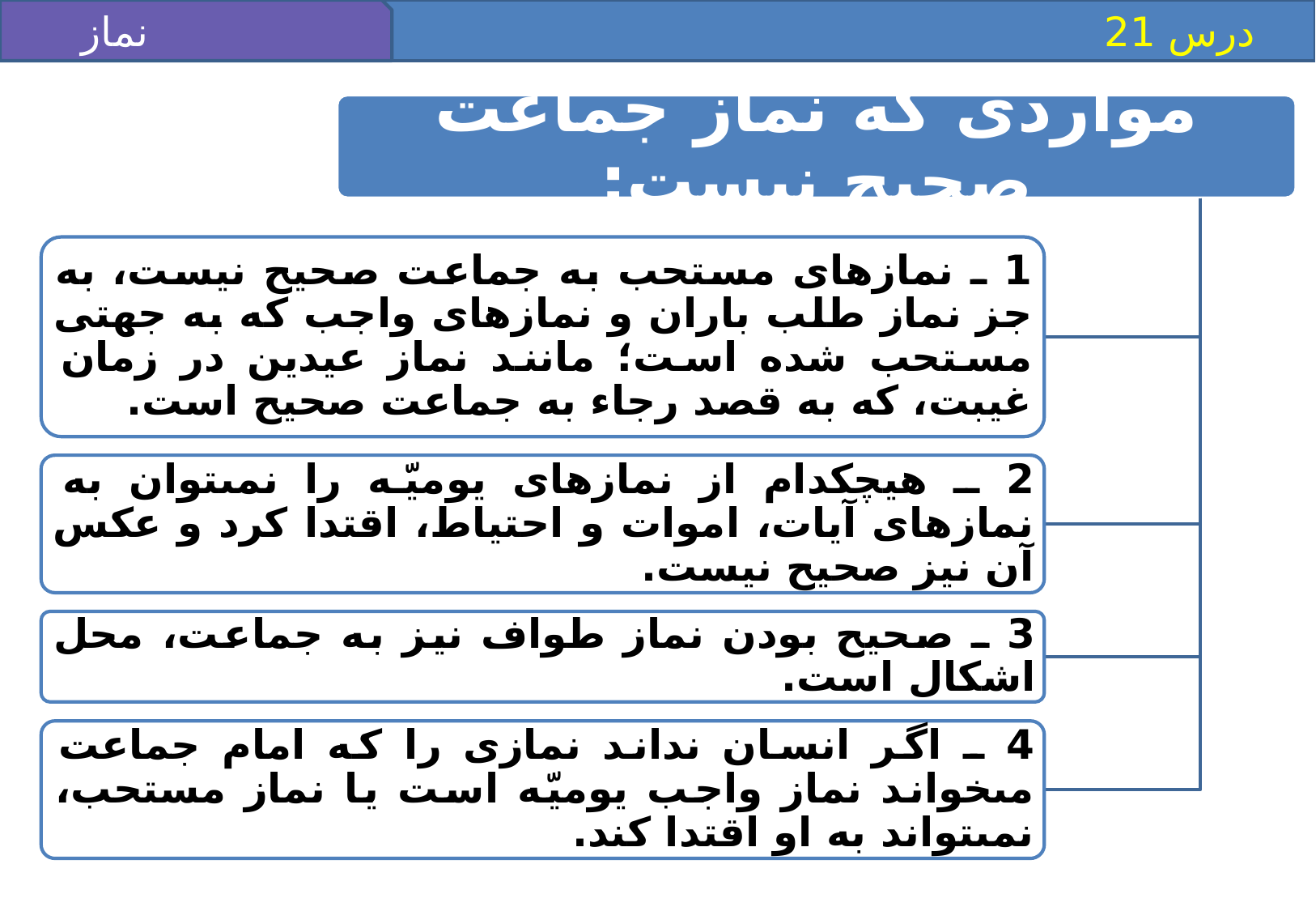

نماز جماعت(1)
 درس 21
مواردى كه نماز جماعت صحيح نيست:

1 ـ نمازهاى مستحب به جماعت صحيح نيست، به جز نماز طلب باران و نمازهاى واجب كه به جهتى مستحب شده است؛ مانند نماز عيدين در زمان غيبت، كه به قصد رجاء به جماعت صحيح است.
2 ـ هيچكدام از نمازهاى يوميّه را نمى‏توان به نمازهاى آيات، اموات و احتياط، اقتدا كرد و عكس آن نيز صحيح نيست.
3 ـ صحيح بودن نماز طواف نيز به جماعت، محل اشكال است.
4 ـ اگر انسان نداند نمازى را كه امام جماعت مى‏خواند نماز واجب يوميّه است يا نماز مستحب، نمى‏تواند به او اقتدا كند.